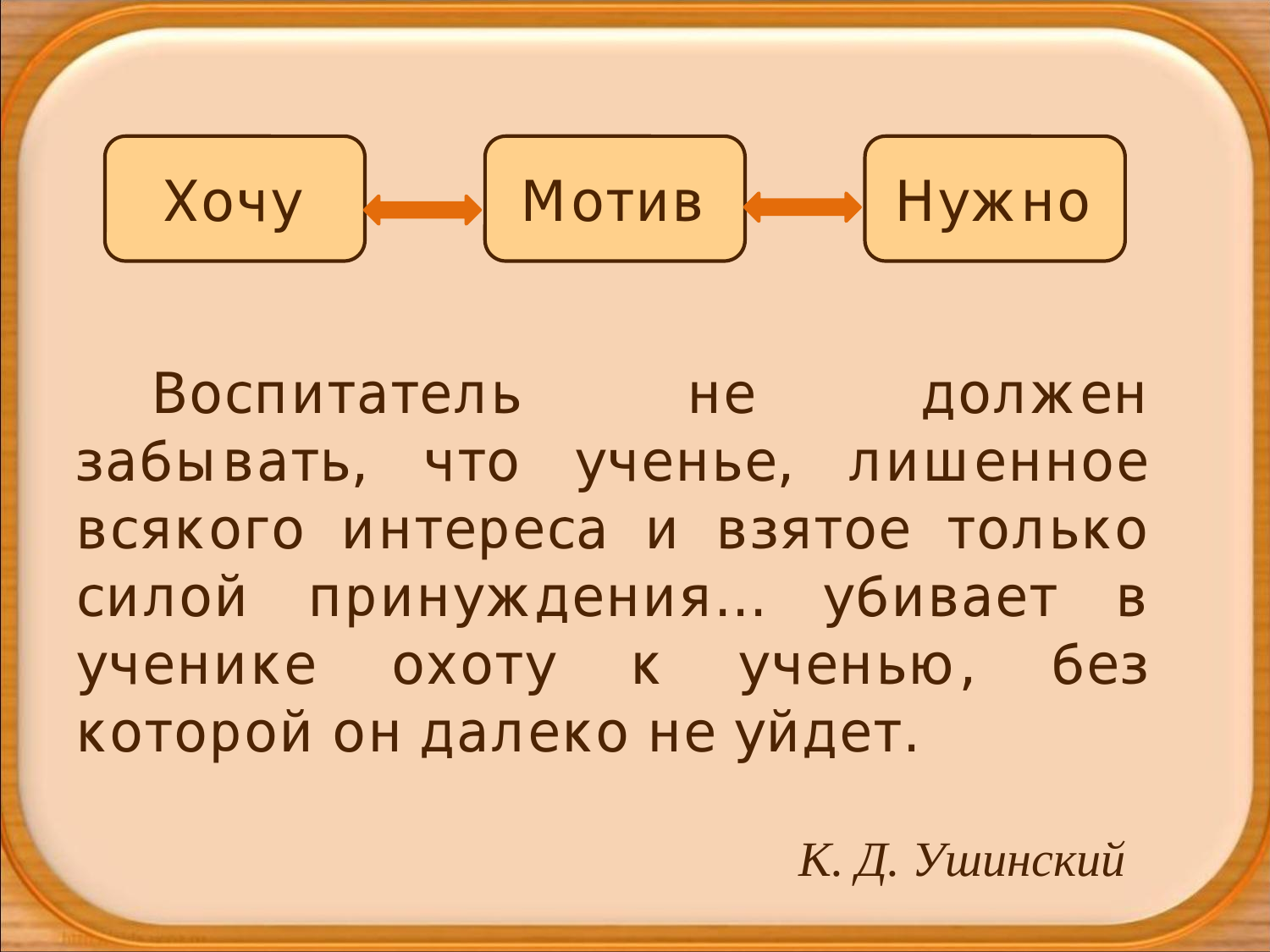

Хочу
Мотив
Нужно

Воспитатель не должен забывать, что ученье, лишенное всякого интереса и взятое только силой принуждения... убивает в ученике охоту к ученью, без которой он далеко не уйдет.
К. Д. Ушинский